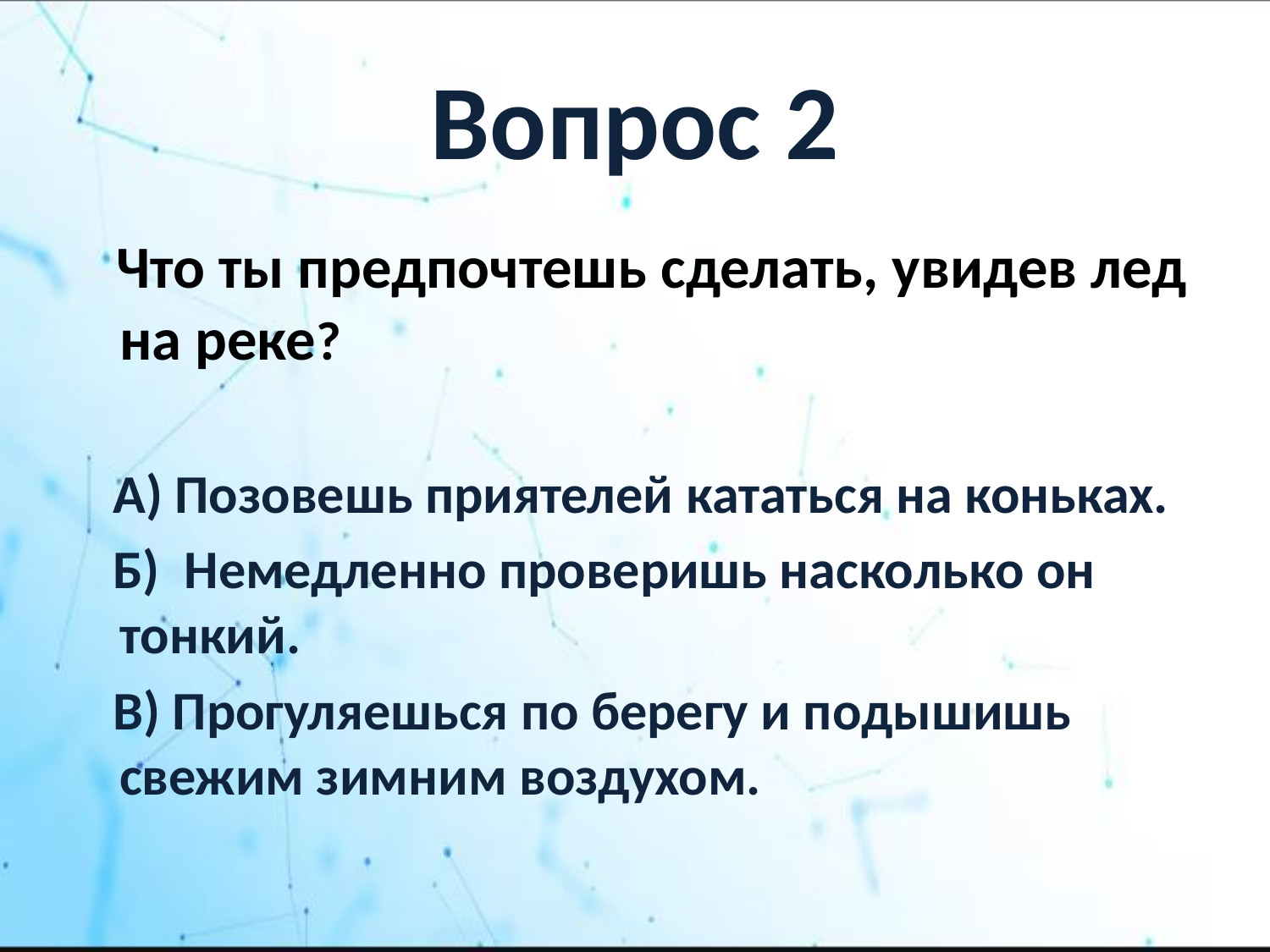

# Вопрос 2
    Что ты предпочтешь сделать, увидев лед на реке?

   А) Позовешь приятелей кататься на коньках.
   Б)  Немедленно проверишь насколько он тонкий.
   В) Прогуляешься по берегу и подышишь свежим зимним воздухом.